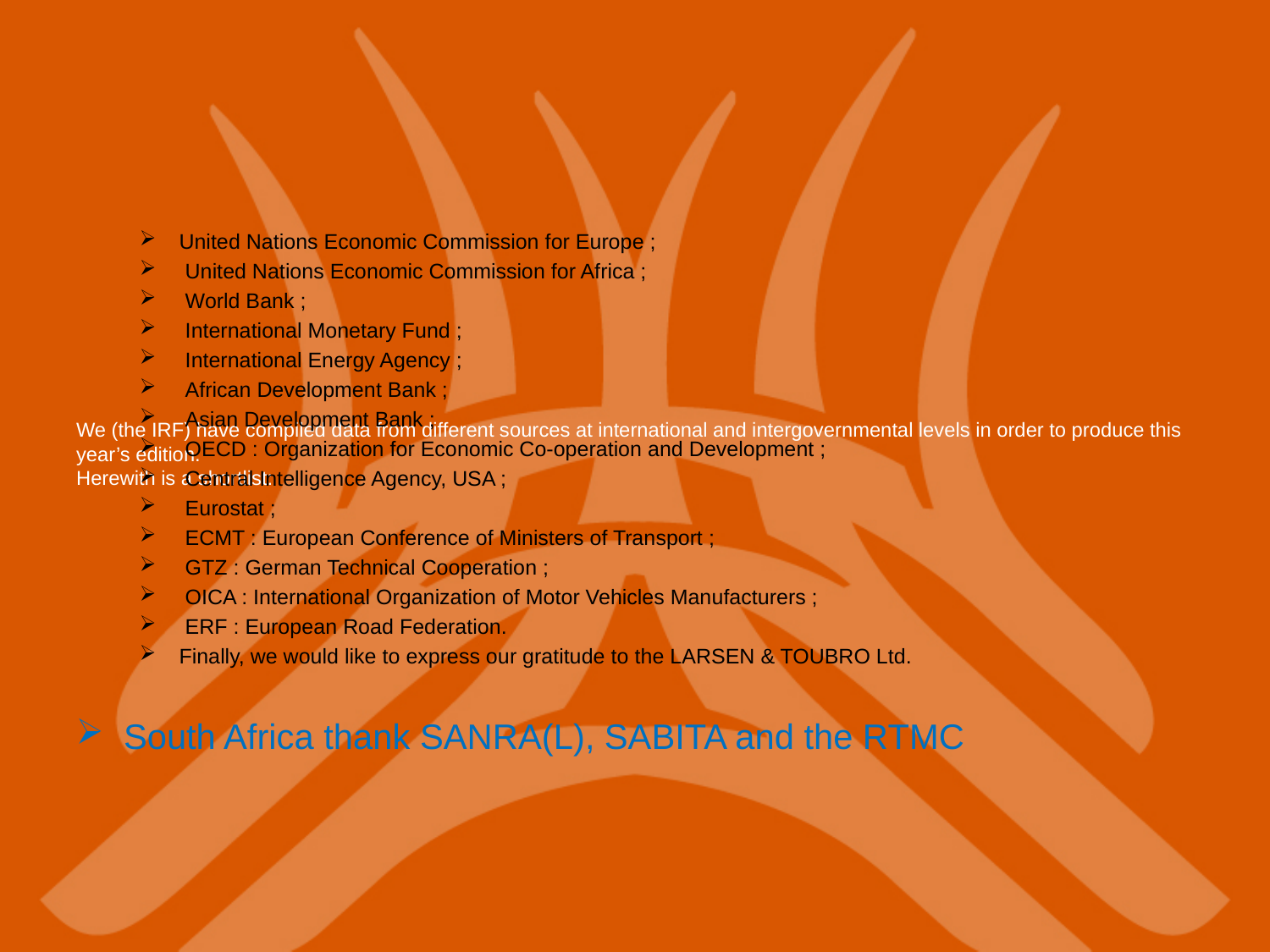

United Nations Economic Commission for Europe ;
 United Nations Economic Commission for Africa ;
 World Bank ;
 International Monetary Fund ;
 International Energy Agency ;
 African Development Bank ;
 Asian Development Bank ;
 OECD : Organization for Economic Co-operation and Development ;
 Central Intelligence Agency, USA ;
 Eurostat ;
 ECMT : European Conference of Ministers of Transport ;
 GTZ : German Technical Cooperation ;
 OICA : International Organization of Motor Vehicles Manufacturers ;
 ERF : European Road Federation.
Finally, we would like to express our gratitude to the LARSEN & TOUBRO Ltd.

South Africa thank SANRA(L), SABITA and the RTMC
# We (the IRF) have compiled data from different sources at international and intergovernmental levels in order to produce this year’s edition. Herewith is a shortlist: